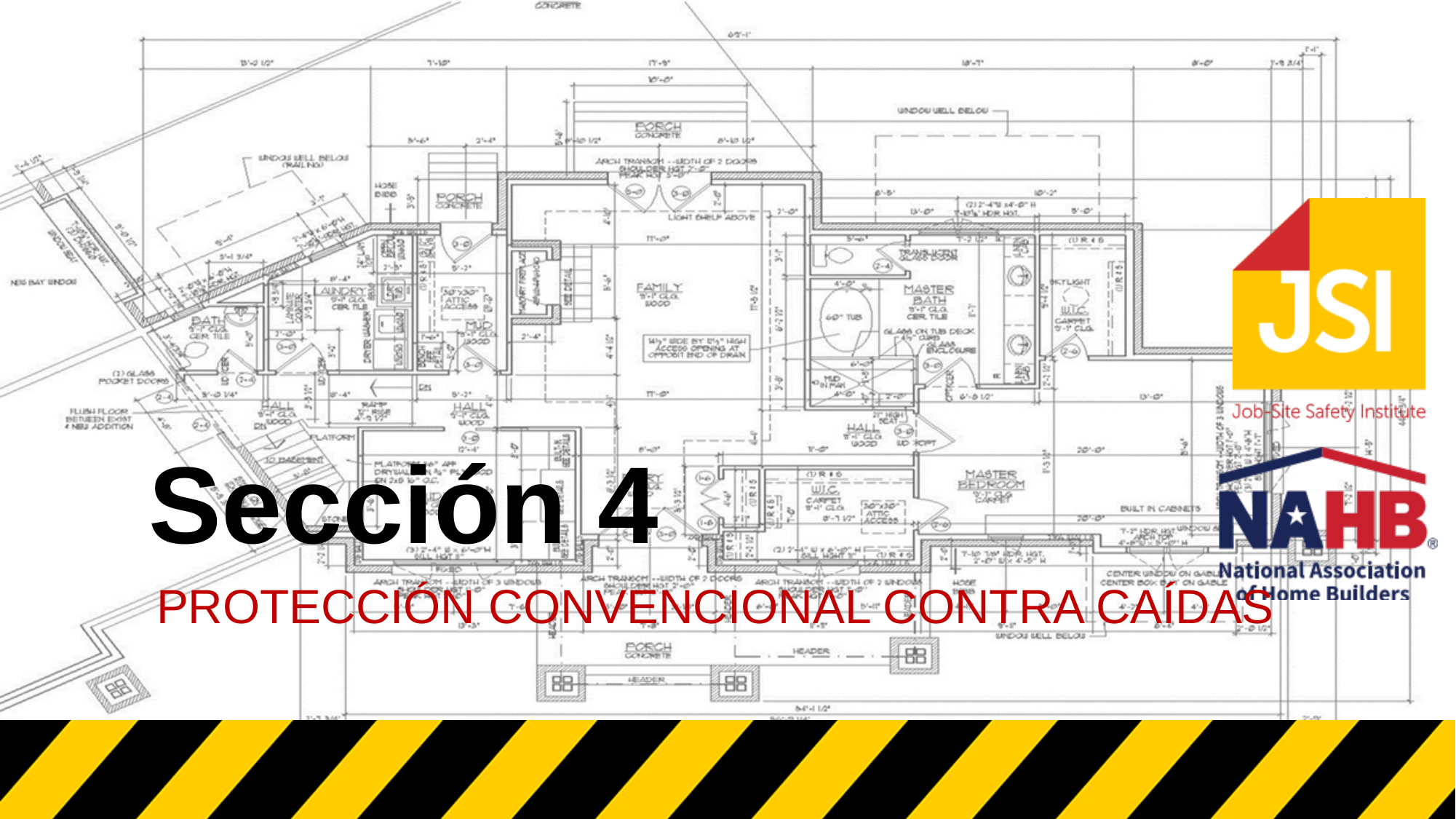

# Sección 4
Protección convencional contra caídas